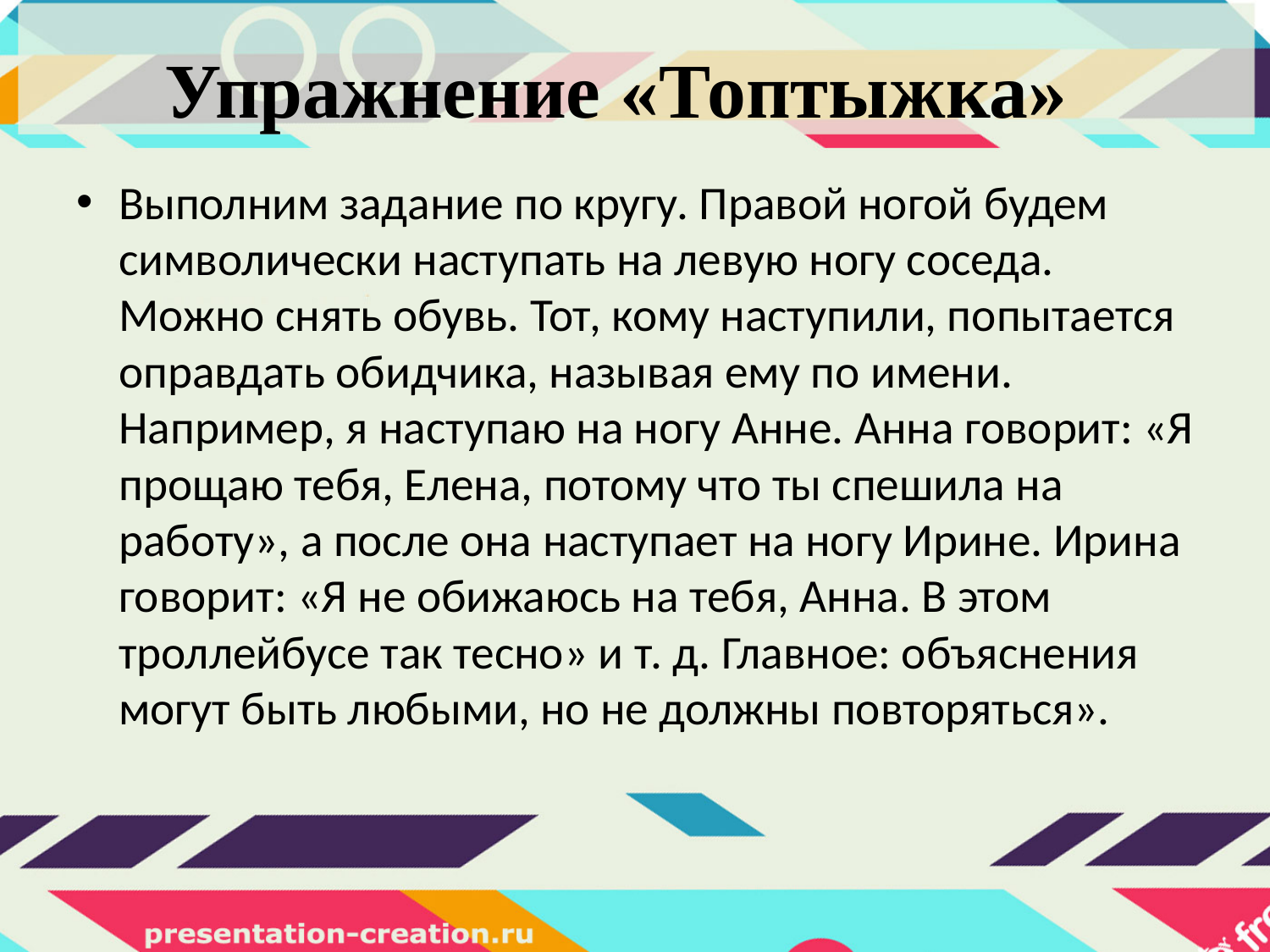

# Упражнение «Топтыжка»
Выполним задание по кругу. Правой ногой будем символически наступать на левую ногу соседа. Можно снять обувь. Тот, кому наступили, попытается оправдать обидчика, называя ему по имени. Например, я наступаю на ногу Анне. Анна говорит: «Я прощаю тебя, Елена, потому что ты спешила на работу», а после она наступает на ногу Ирине. Ирина говорит: «Я не обижаюсь на тебя, Анна. В этом троллейбусе так тесно» и т. д. Главное: объяснения могут быть любыми, но не должны повторяться».